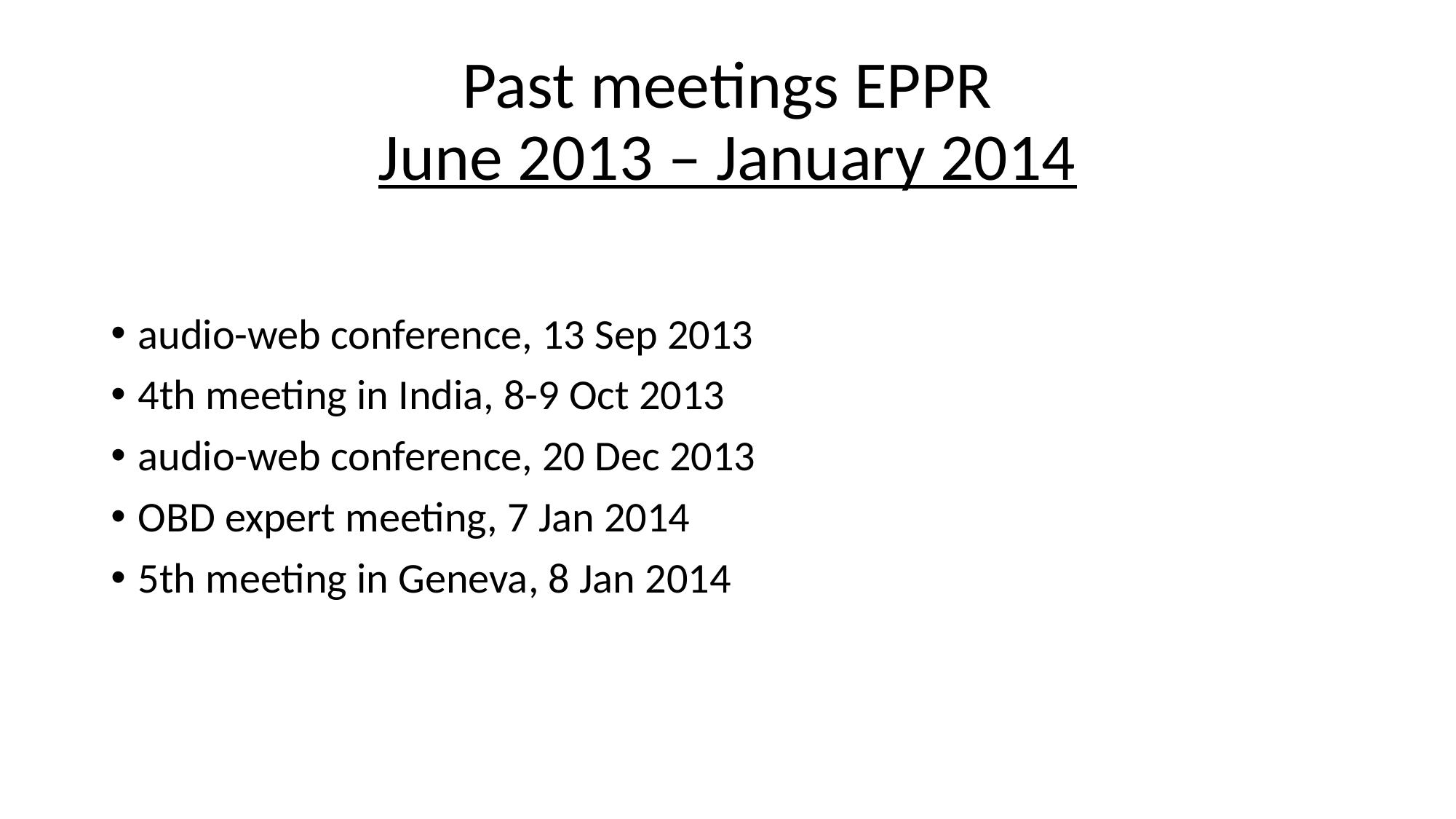

# Past meetings EPPR June 2013 – January 2014
audio-web conference, 13 Sep 2013
4th meeting in India, 8-9 Oct 2013
audio-web conference, 20 Dec 2013
OBD expert meeting, 7 Jan 2014
5th meeting in Geneva, 8 Jan 2014